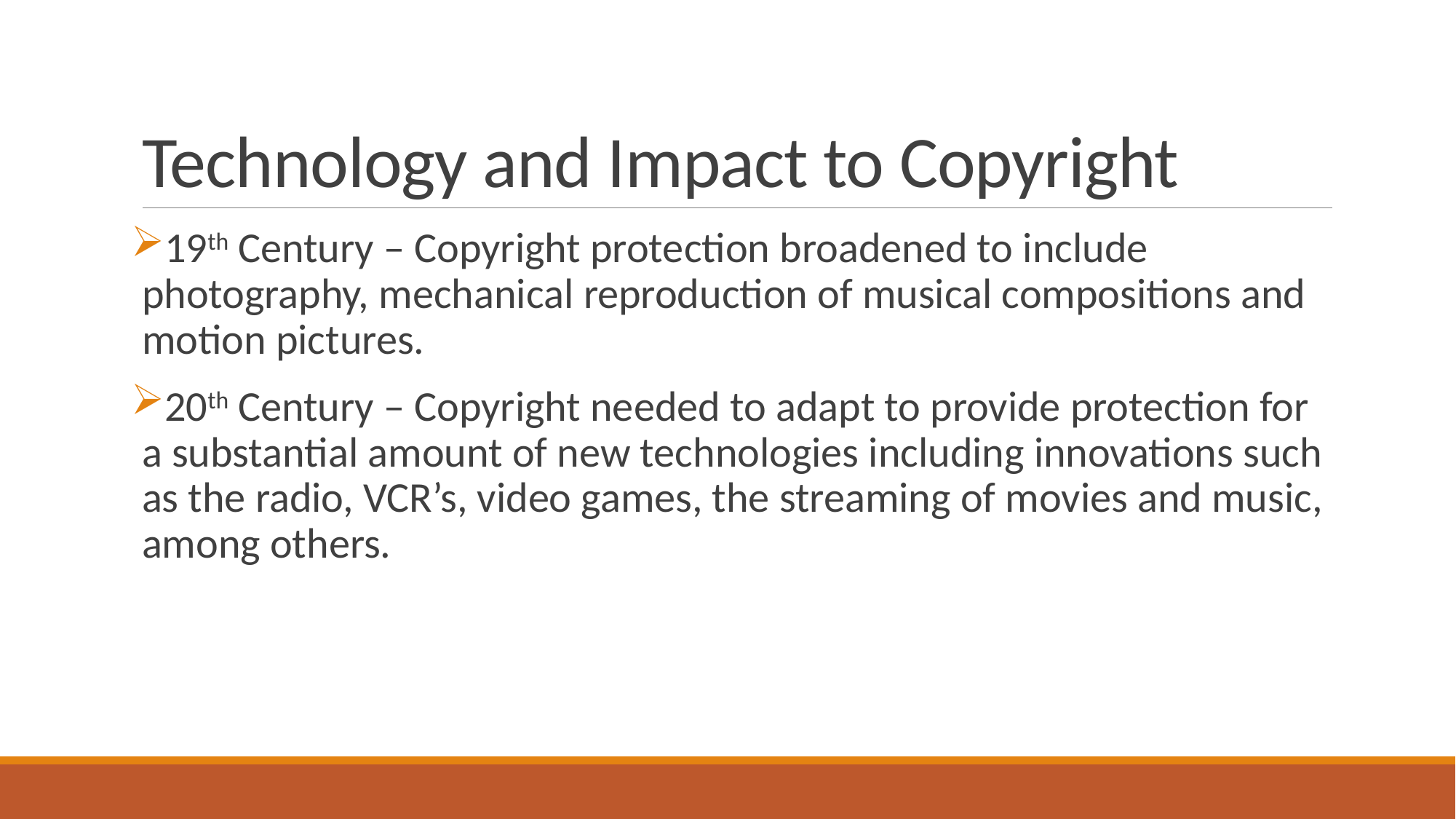

# Technology and Impact to Copyright
19th Century – Copyright protection broadened to include photography, mechanical reproduction of musical compositions and motion pictures.
20th Century – Copyright needed to adapt to provide protection for a substantial amount of new technologies including innovations such as the radio, VCR’s, video games, the streaming of movies and music, among others.